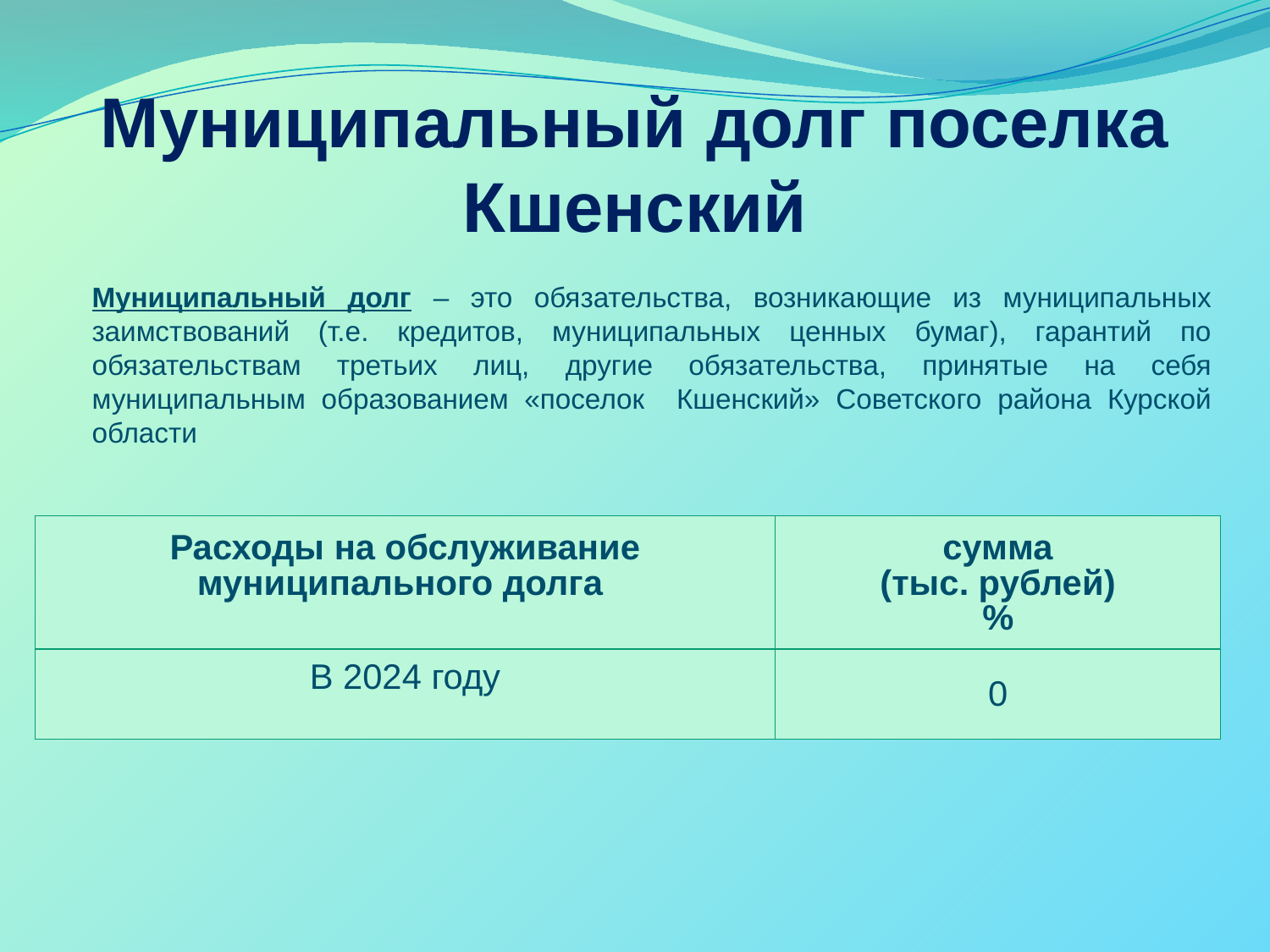

Муниципальный долг поселка Кшенский
Муниципальный долг – это обязательства, возникающие из муниципальных заимствований (т.е. кредитов, муниципальных ценных бумаг), гарантий по обязательствам третьих лиц, другие обязательства, принятые на себя муниципальным образованием «поселок  Кшенский» Советского района Курской области

| Расходы на обслуживание муниципального долга | сумма (тыс. рублей) % |
| --- | --- |
| В 2024 году | 0 |